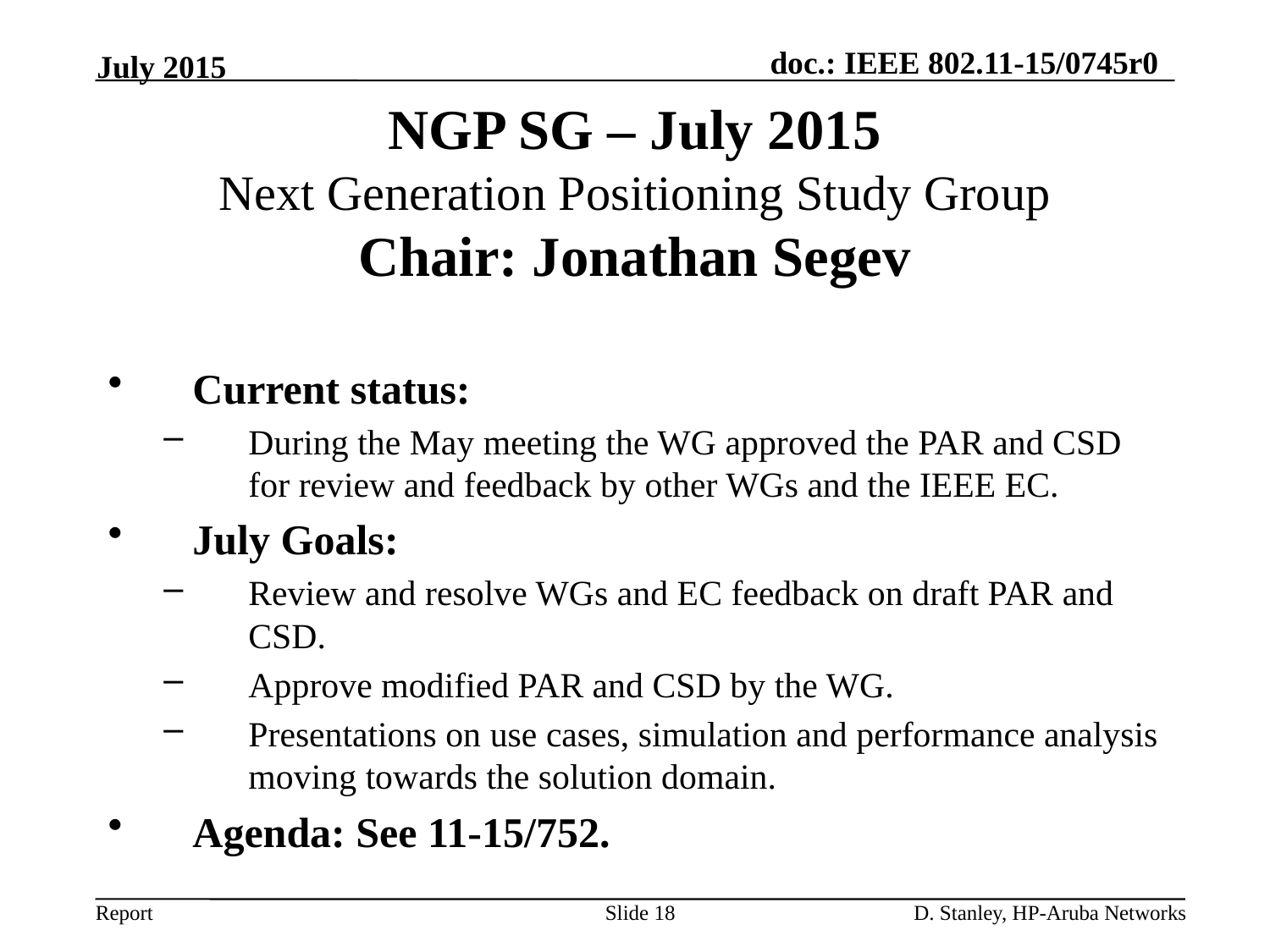

July 2015
# NGP SG – July 2015 Next Generation Positioning Study Group Chair: Jonathan Segev

Current status:
During the May meeting the WG approved the PAR and CSD for review and feedback by other WGs and the IEEE EC.
July Goals:
Review and resolve WGs and EC feedback on draft PAR and CSD.
Approve modified PAR and CSD by the WG.
Presentations on use cases, simulation and performance analysis moving towards the solution domain.
Agenda: See 11-15/752.

Slide 18
D. Stanley, HP-Aruba Networks